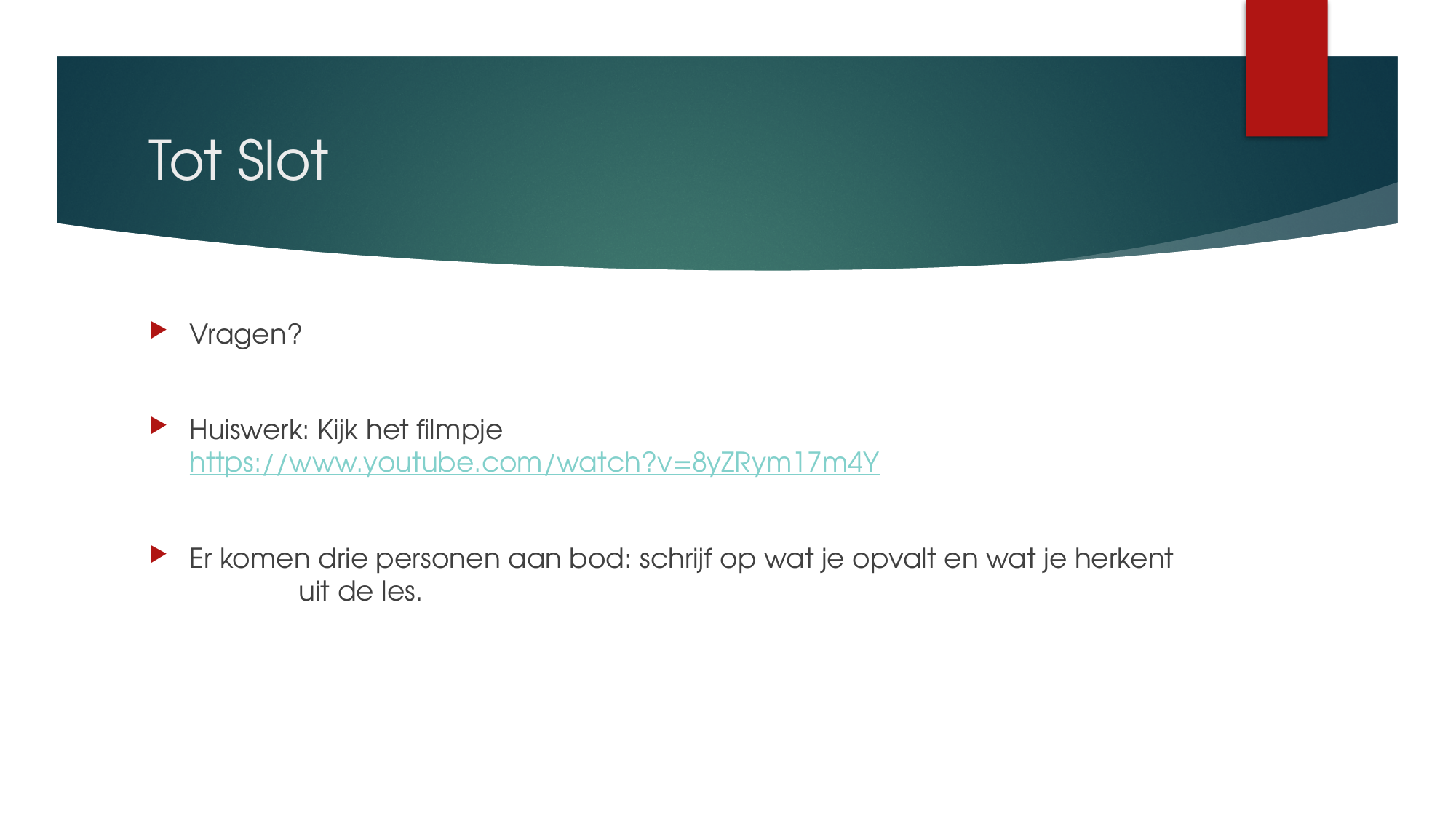

# Tot Slot
Vragen?

Huiswerk: Kijk het filmpje https://www.youtube.com/watch?v=8yZRym17m4Y

Er komen drie personen aan bod: schrijf op wat je opvalt en wat je herkent 	uit de les.